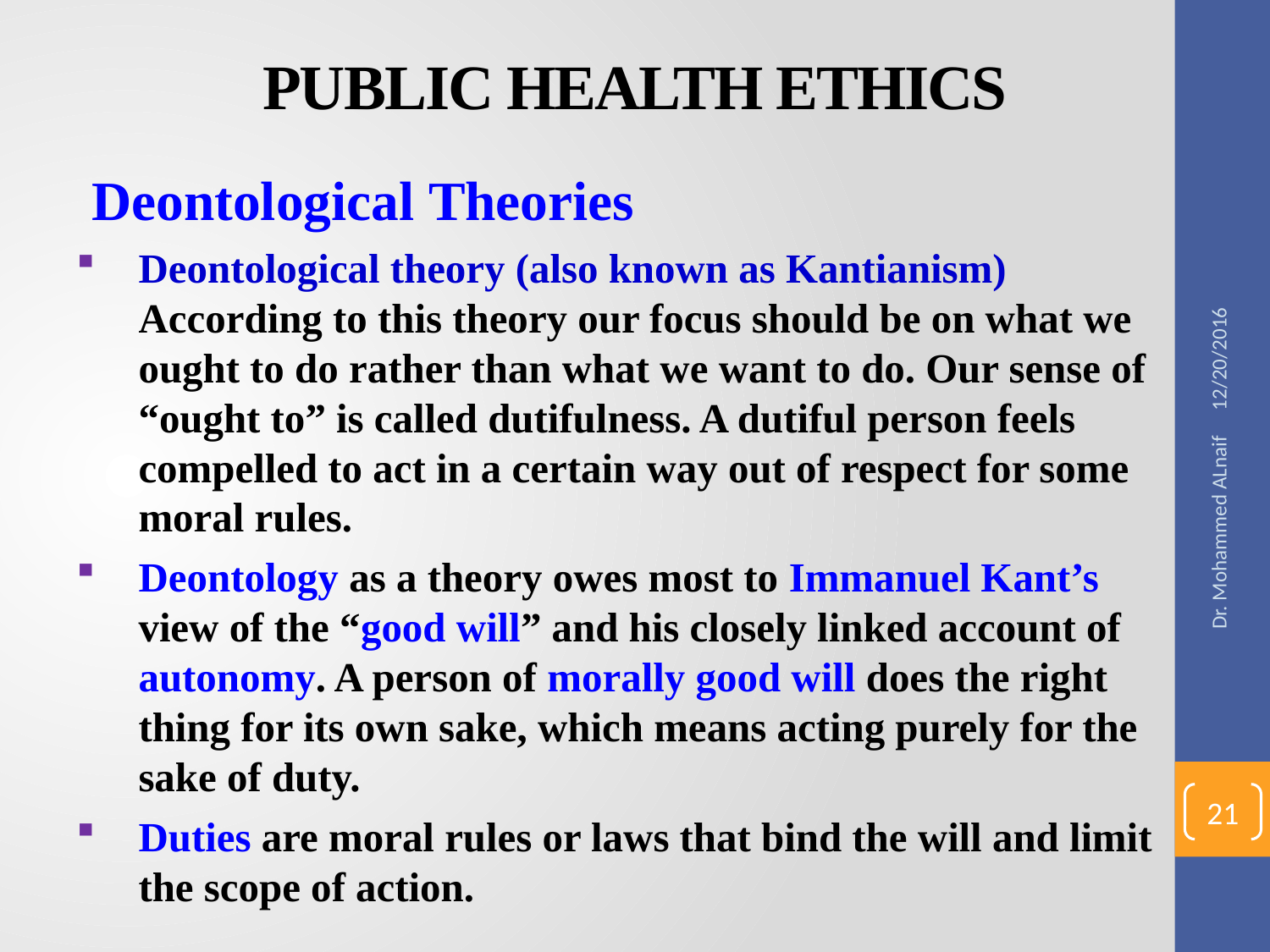

# PUBLIC HEALTH ETHICS
Deontological Theories
Deontological theory (also known as Kantianism)  According to this theory our focus should be on what we ought to do rather than what we want to do. Our sense of “ought to” is called dutifulness. A dutiful person feels compelled to act in a certain way out of respect for some moral rules.
Deontology as a theory owes most to Immanuel Kant’s view of the “good will” and his closely linked account of autonomy. A person of morally good will does the right thing for its own sake, which means acting purely for the sake of duty.
Duties are moral rules or laws that bind the will and limit the scope of action.
12/20/2016
Dr. Mohammed ALnaif
21